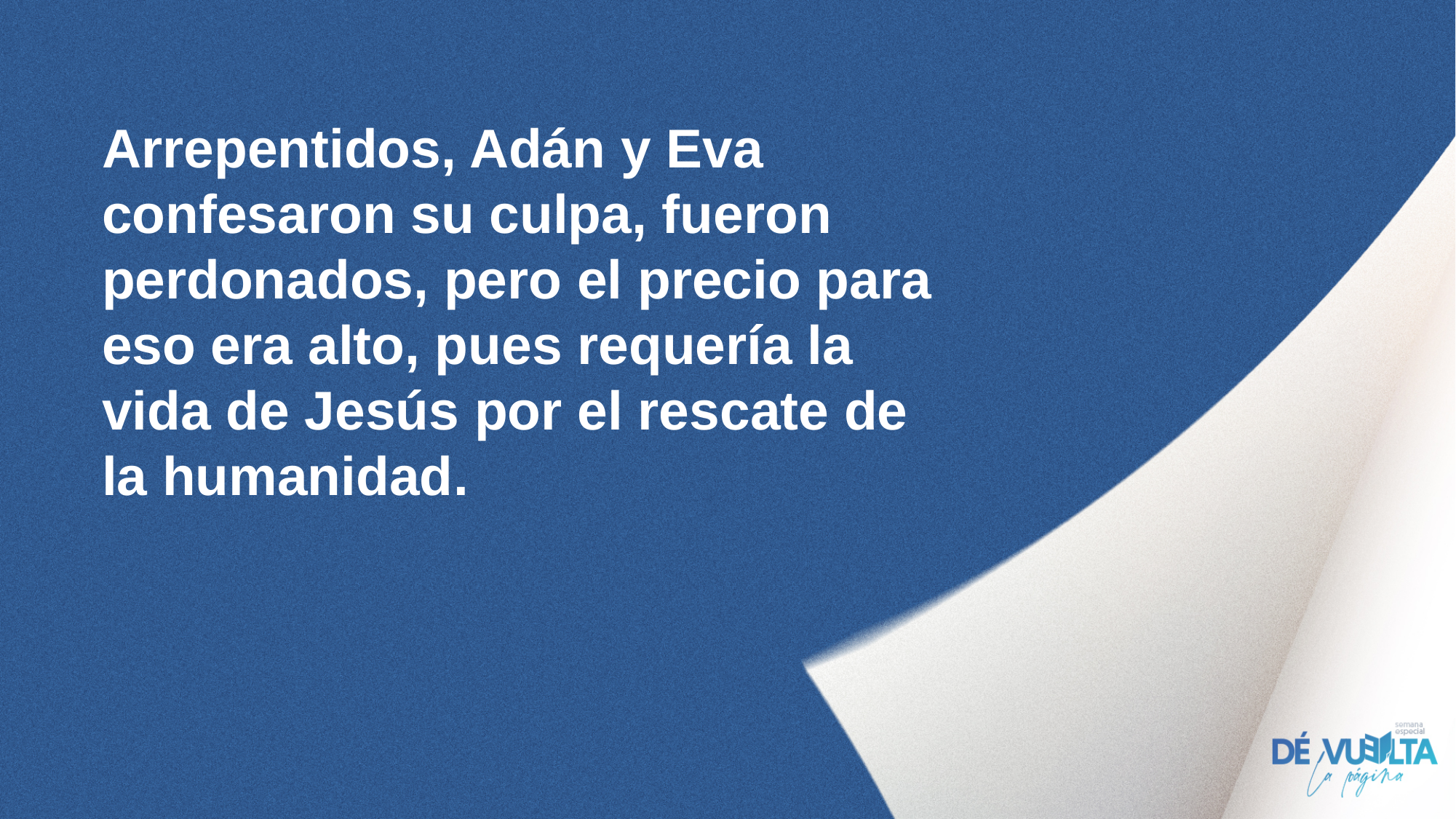

Arrepentidos, Adán y Eva confesaron su culpa, fueron perdonados, pero el precio para eso era alto, pues requería la vida de Jesús por el rescate de la humanidad.